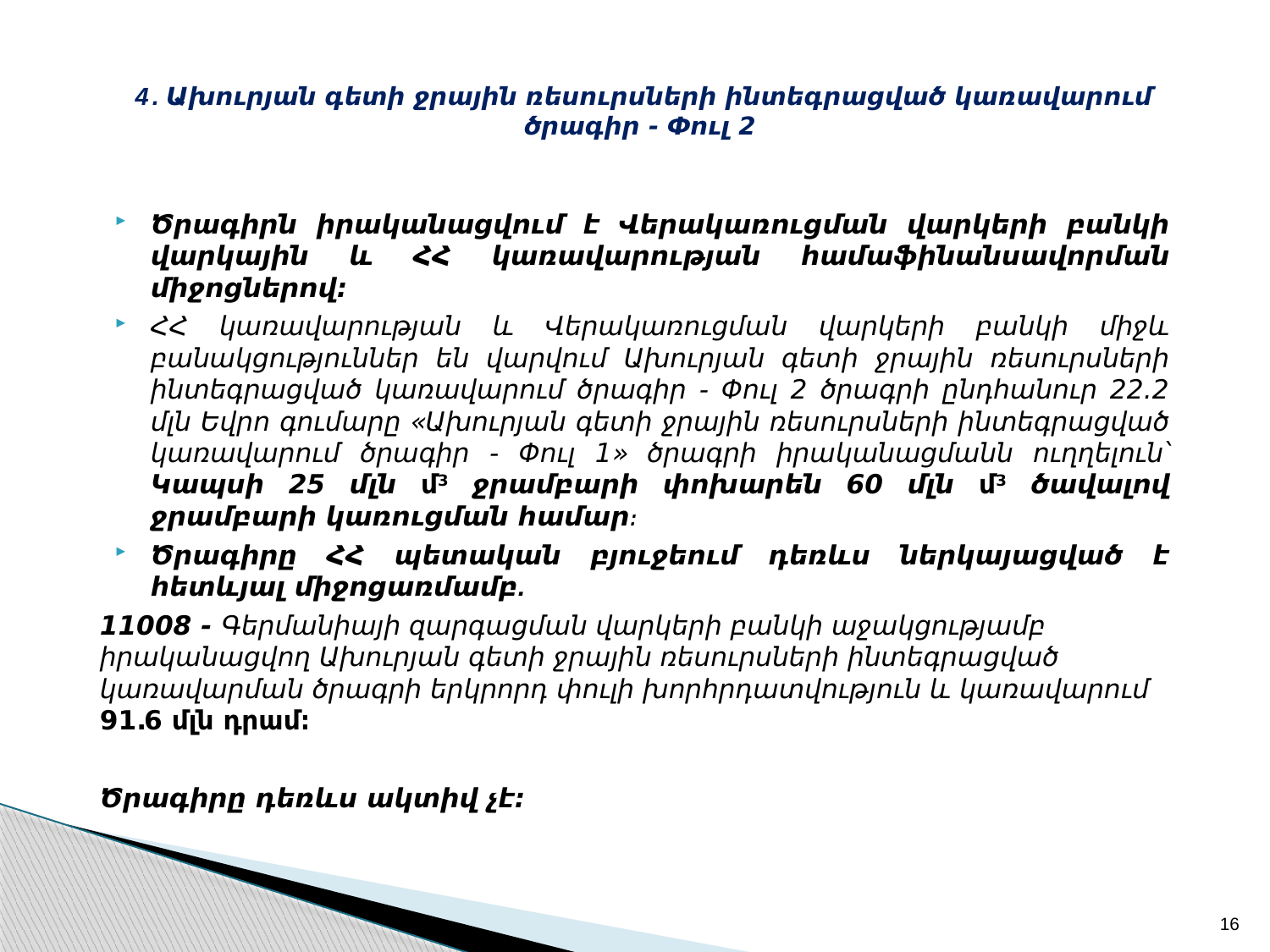

# 4. Ախուրյան գետի ջրային ռեսուրսների ինտեգրացված կառավարում ծրագիր - Փուլ 2
Ծրագիրն իրականացվում է Վերակառուցման վարկերի բանկի վարկային և ՀՀ կառավարության համաֆինանսավորման միջոցներով։
ՀՀ կառավարության և Վերակառուցման վարկերի բանկի միջև բանակցություններ են վարվում Ախուրյան գետի ջրային ռեսուրսների ինտեգրացված կառավարում ծրագիր - Փուլ 2 ծրագրի ընդհանուր 22.2 մլն Եվրո գումարը «Ախուրյան գետի ջրային ռեսուրսների ինտեգրացված կառավարում ծրագիր - Փուլ 1» ծրագրի իրականացմանն ուղղելուն՝ Կապսի 25 մլն մ3 ջրամբարի փոխարեն 60 մլն մ3 ծավալով ջրամբարի կառուցման համար։
Ծրագիրը ՀՀ պետական բյուջեում դեռևս ներկայացված է հետևյալ միջոցառմամբ.
11008 - Գերմանիայի զարգացման վարկերի բանկի աջակցությամբ իրականացվող Ախուրյան գետի ջրային ռեսուրսների ինտեգրացված կառավարման ծրագրի երկրորդ փուլի խորհրդատվություն և կառավարում 91.6 մլն դրամ։

Ծրագիրը դեռևս ակտիվ չէ։

16